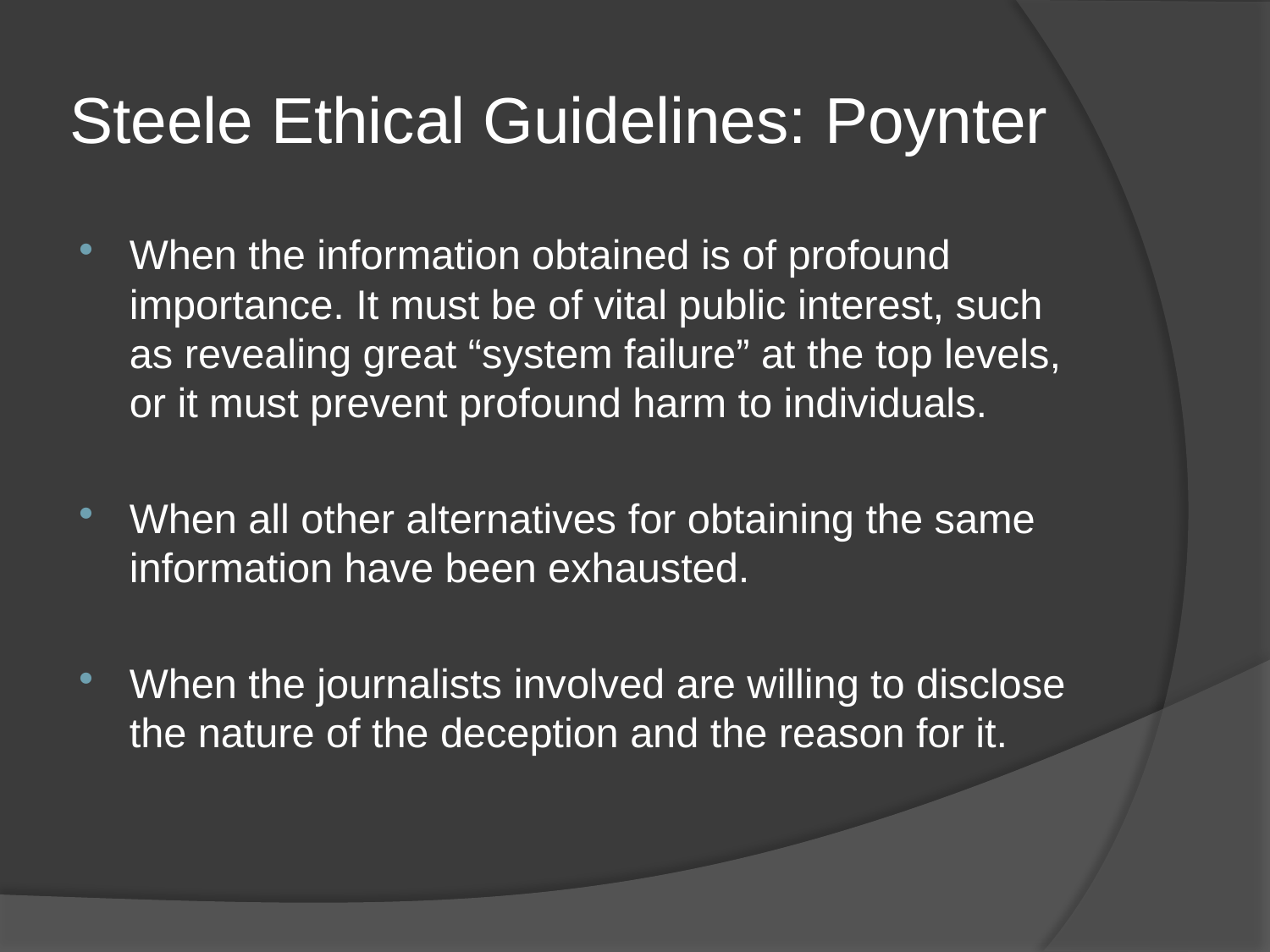

# Steele Ethical Guidelines: Poynter
When the information obtained is of profound importance. It must be of vital public interest, such as revealing great “system failure” at the top levels, or it must prevent profound harm to individuals.

When all other alternatives for obtaining the same information have been exhausted.

When the journalists involved are willing to disclose the nature of the deception and the reason for it.